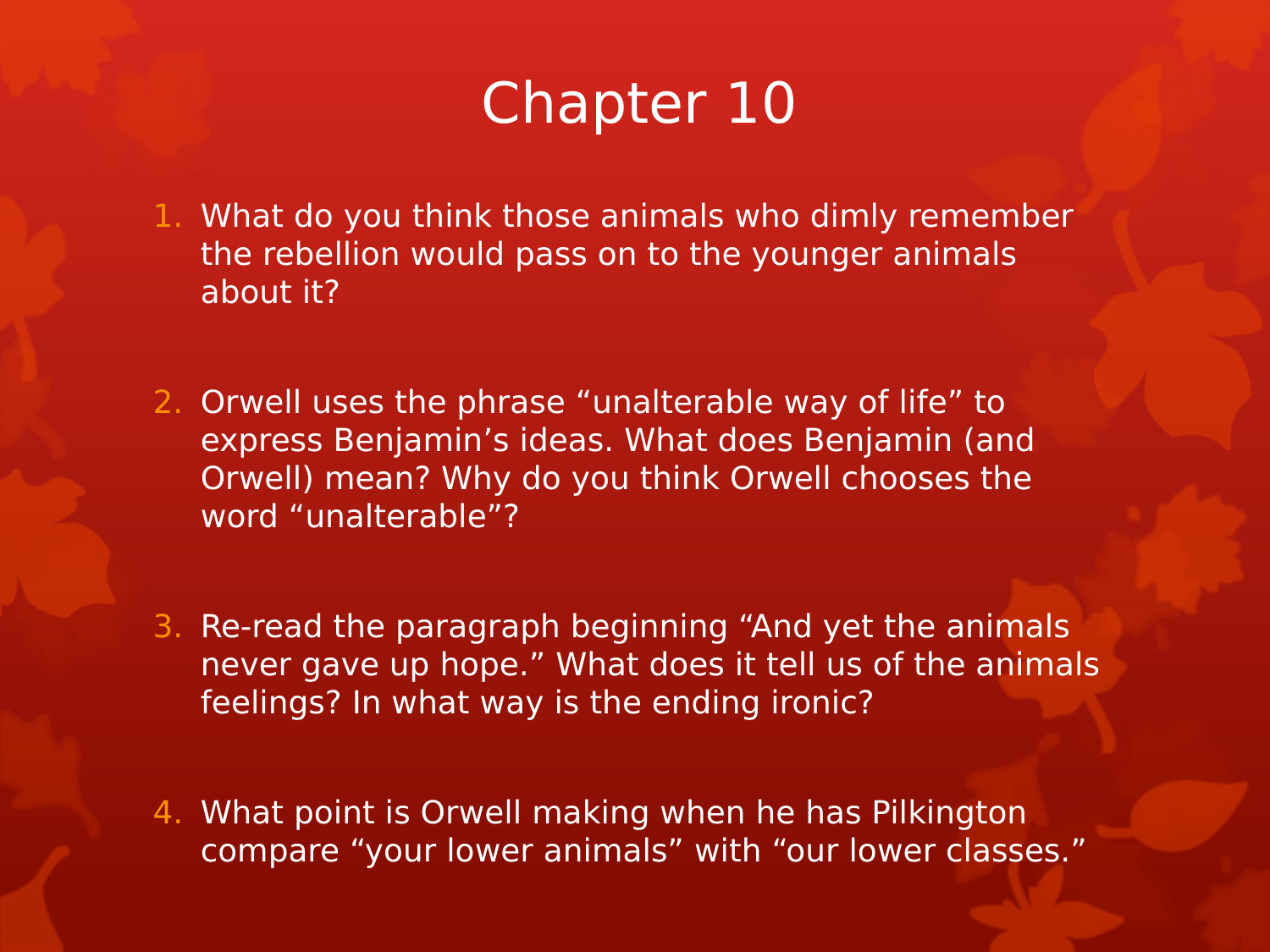

# Chapter 10
What do you think those animals who dimly remember the rebellion would pass on to the younger animals about it?

Orwell uses the phrase “unalterable way of life” to express Benjamin’s ideas. What does Benjamin (and Orwell) mean? Why do you think Orwell chooses the word “unalterable”?

Re-read the paragraph beginning “And yet the animals never gave up hope.” What does it tell us of the animals feelings? In what way is the ending ironic?

What point is Orwell making when he has Pilkington compare “your lower animals” with “our lower classes.”